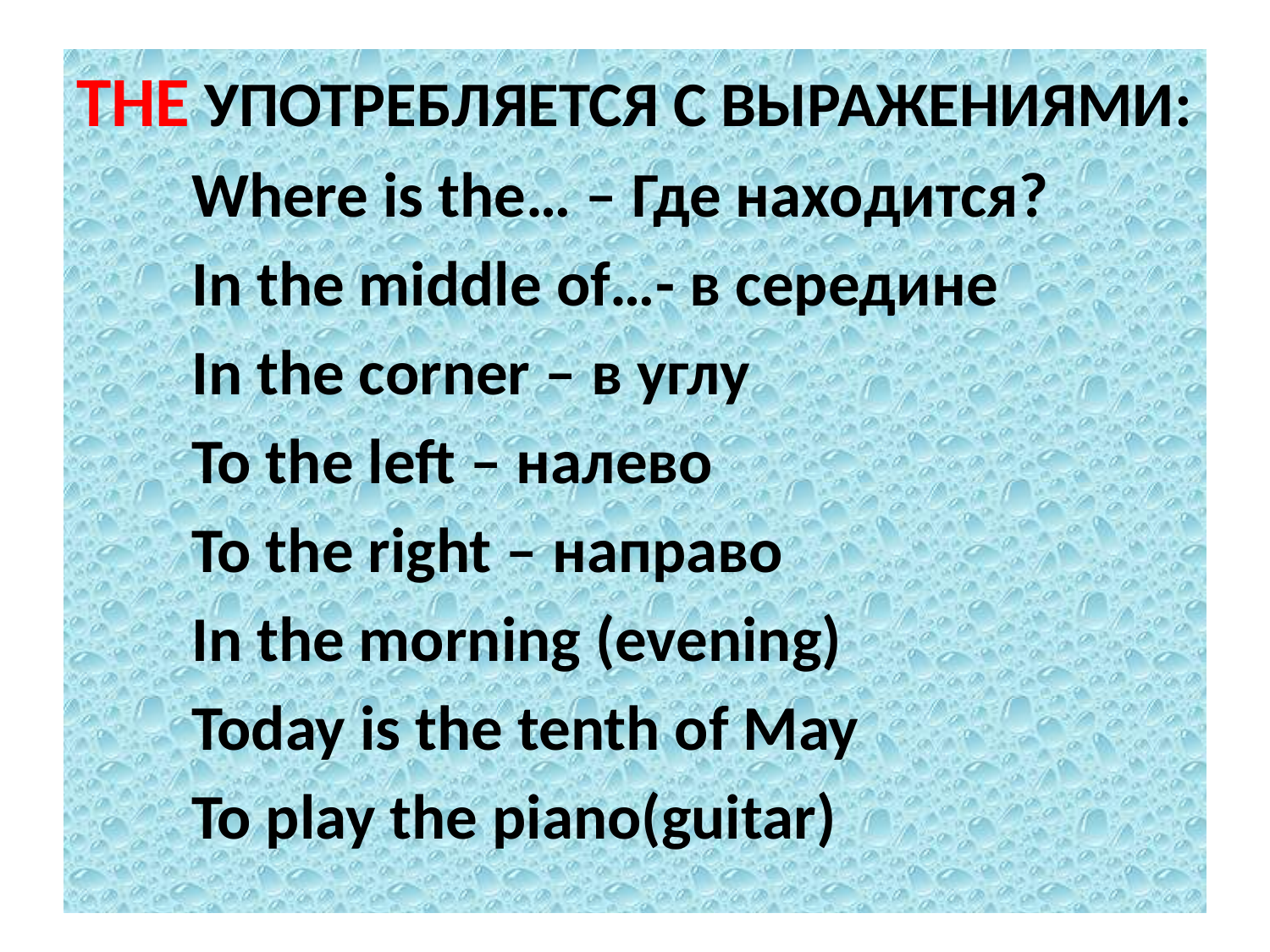

#
THE УПОТРЕБЛЯЕТСЯ С ВЫРАЖЕНИЯМИ:
        Where is the… – Где находится?
        In the middle of…- в середине
        In the corner – в углу
        To the left – налево
        To the right – направо
        In the morning (evening)
        Today is the tenth of May
        To play the piano(guitar)